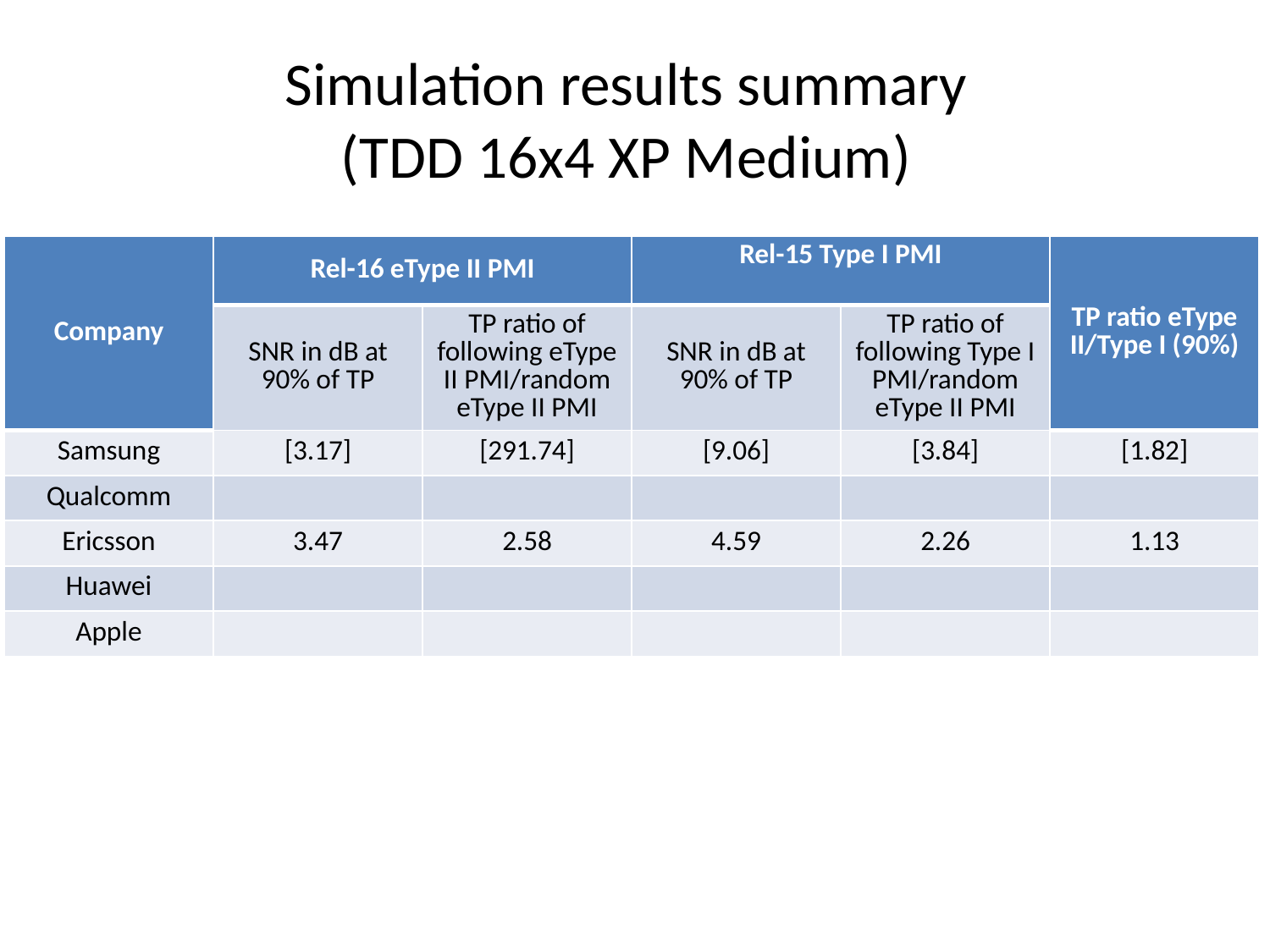

# Simulation results summary (TDD 16x4 XP Medium)
| Company | Rel-16 eType II PMI |  | Rel-15 Type I PMI |  | TP ratio eType II/Type I (90%) |
| --- | --- | --- | --- | --- | --- |
|  | SNR in dB at 90% of TP | TP ratio of following eType II PMI/random eType II PMI | SNR in dB at 90% of TP | TP ratio of following Type I PMI/random eType II PMI |  |
| Samsung | [3.17] | [291.74] | [9.06] | [3.84] | [1.82] |
| Qualcomm |  |  |  |  |  |
| Ericsson | 3.47 | 2.58 | 4.59 | 2.26 | 1.13 |
| Huawei |  |  |  |  |  |
| Apple |  |  |  |  |  |